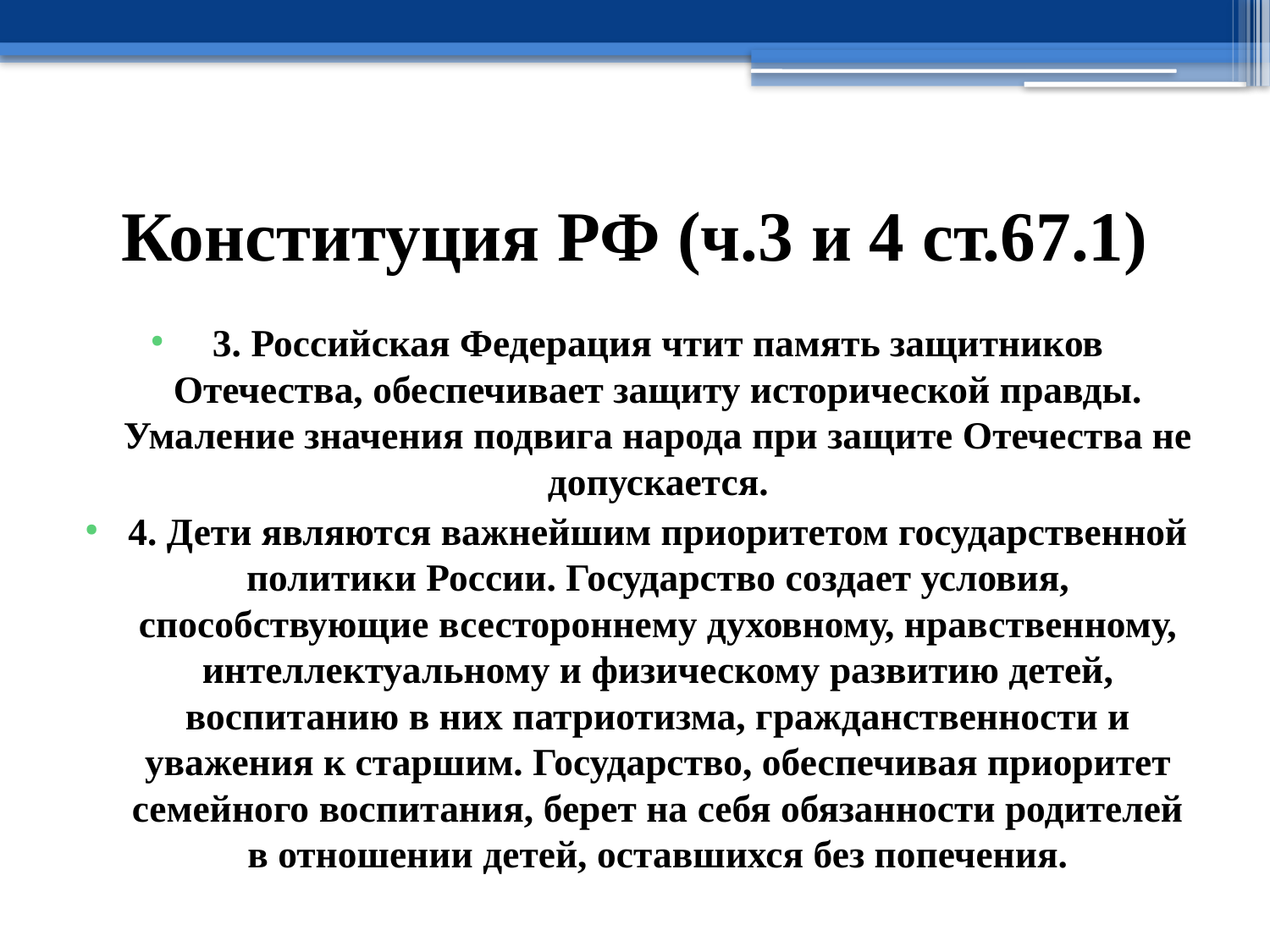

# Конституция РФ (ч.3 и 4 ст.67.1)
3. Российская Федерация чтит память защитников Отечества, обеспечивает защиту исторической правды. Умаление значения подвига народа при защите Отечества не допускается.
4. Дети являются важнейшим приоритетом государственной политики России. Государство создает условия, способствующие всестороннему духовному, нравственному, интеллектуальному и физическому развитию детей, воспитанию в них патриотизма, гражданственности и уважения к старшим. Государство, обеспечивая приоритет семейного воспитания, берет на себя обязанности родителей в отношении детей, оставшихся без попечения.